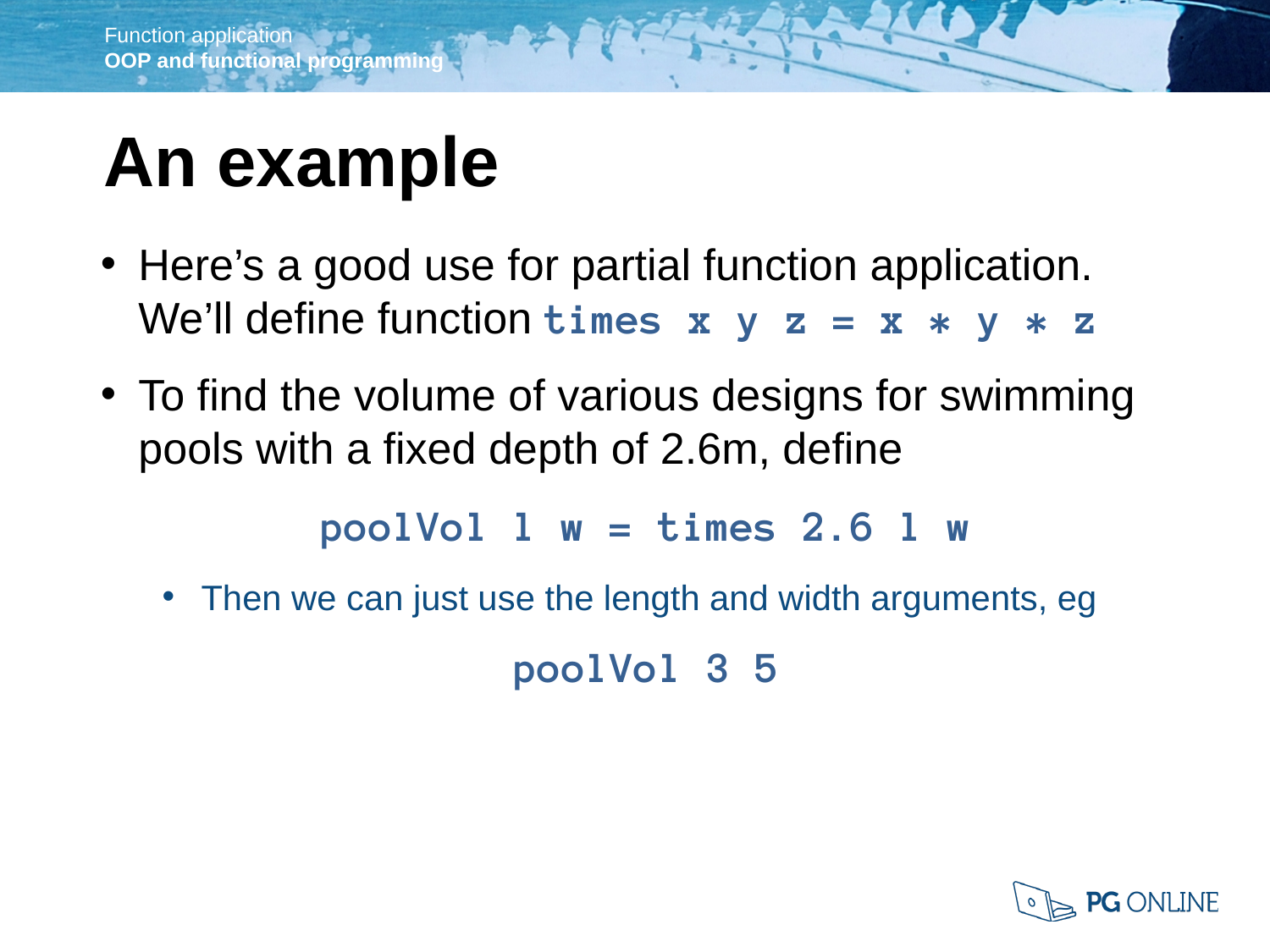

An example
Here’s a good use for partial function application. We’ll define function times x y z = x * y * z
To find the volume of various designs for swimming pools with a fixed depth of 2.6m, define
poolVol l w = times 2.6 l w
Then we can just use the length and width arguments, eg
poolVol 3 5